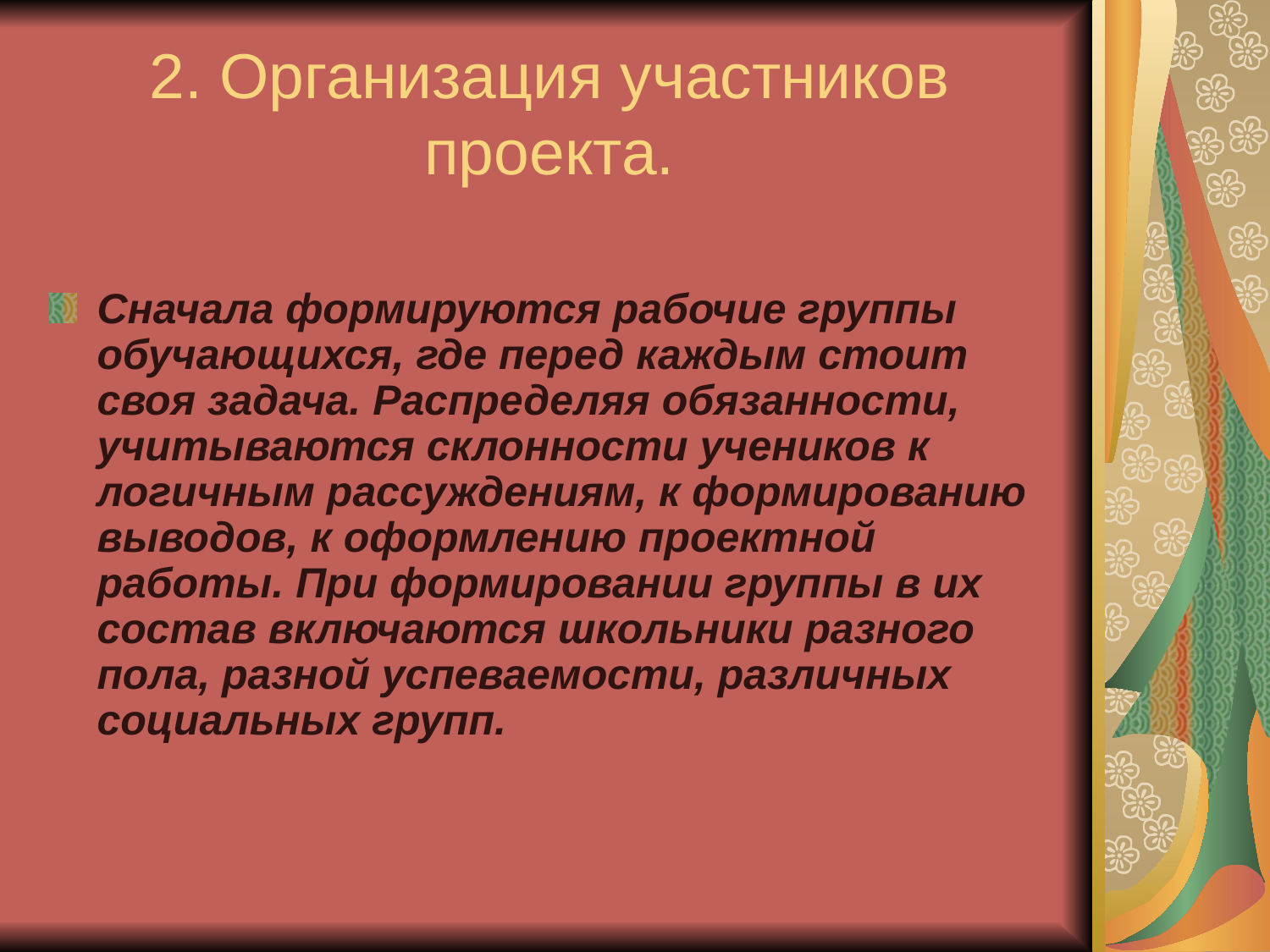

# 2. Организация участников проекта.

Сначала формируются рабочие группы обучающихся, где перед каждым стоит своя задача. Распределяя обязанности, учитываются склонности учеников к логичным рассуждениям, к формированию выводов, к оформлению проектной работы. При формировании группы в их состав включаются школьники разного пола, разной успеваемости, различных социальных групп.